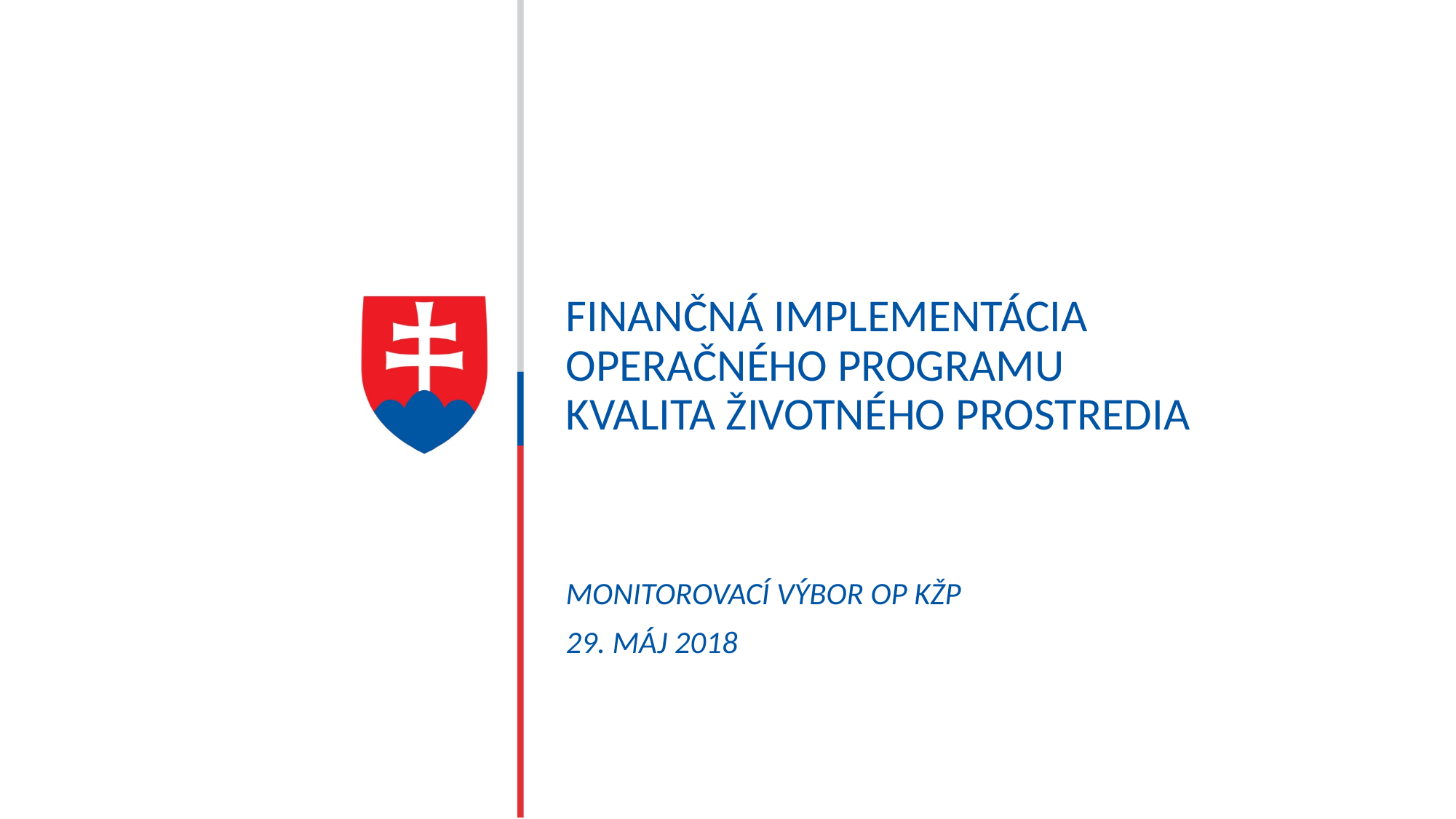

# Finančná implementácia Operačného programu Kvalita životného prostredia
Monitorovací výbor OP KŽP
29. máj 2018